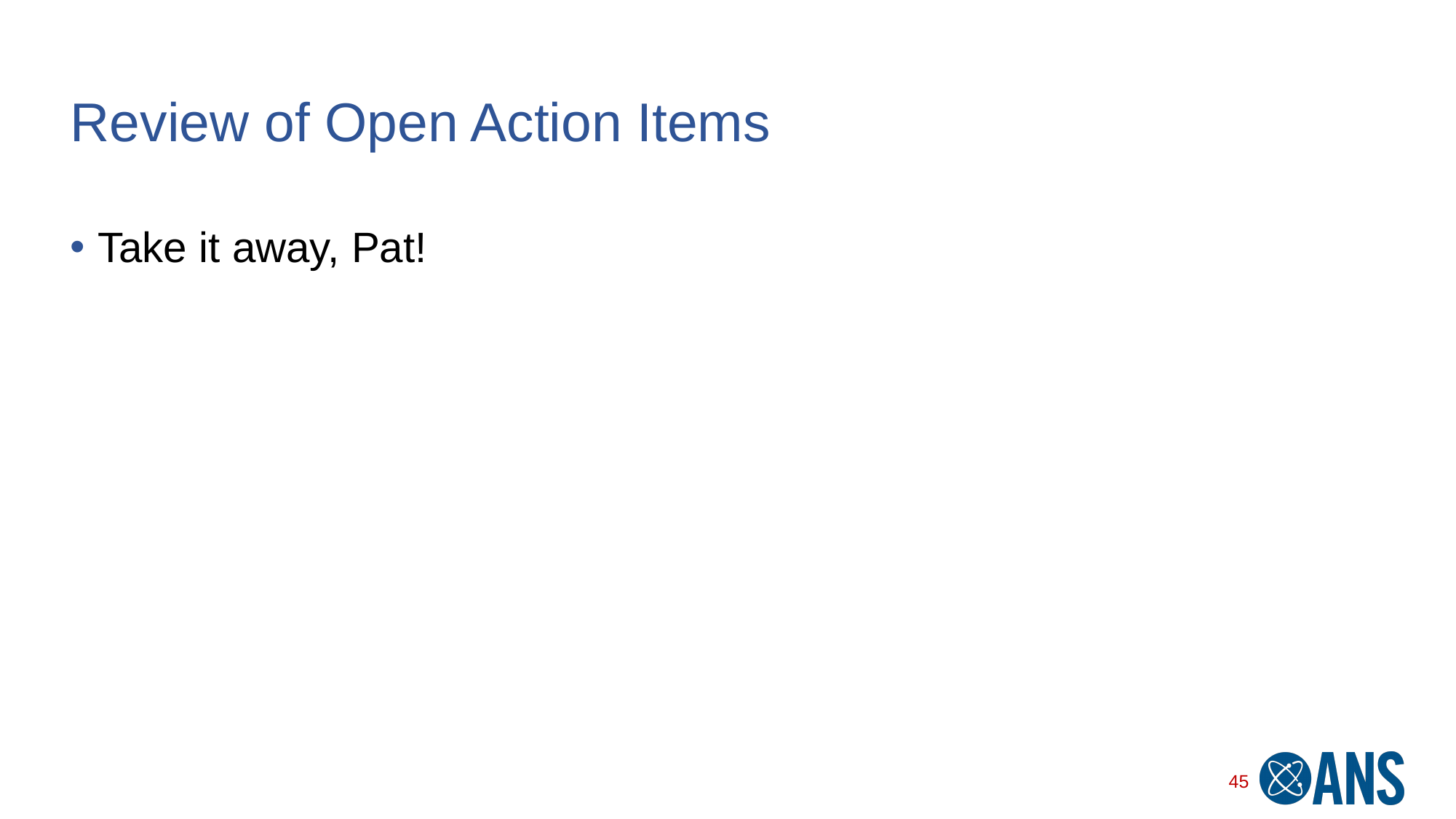

# Review of Open Action Items
Take it away, Pat!
45